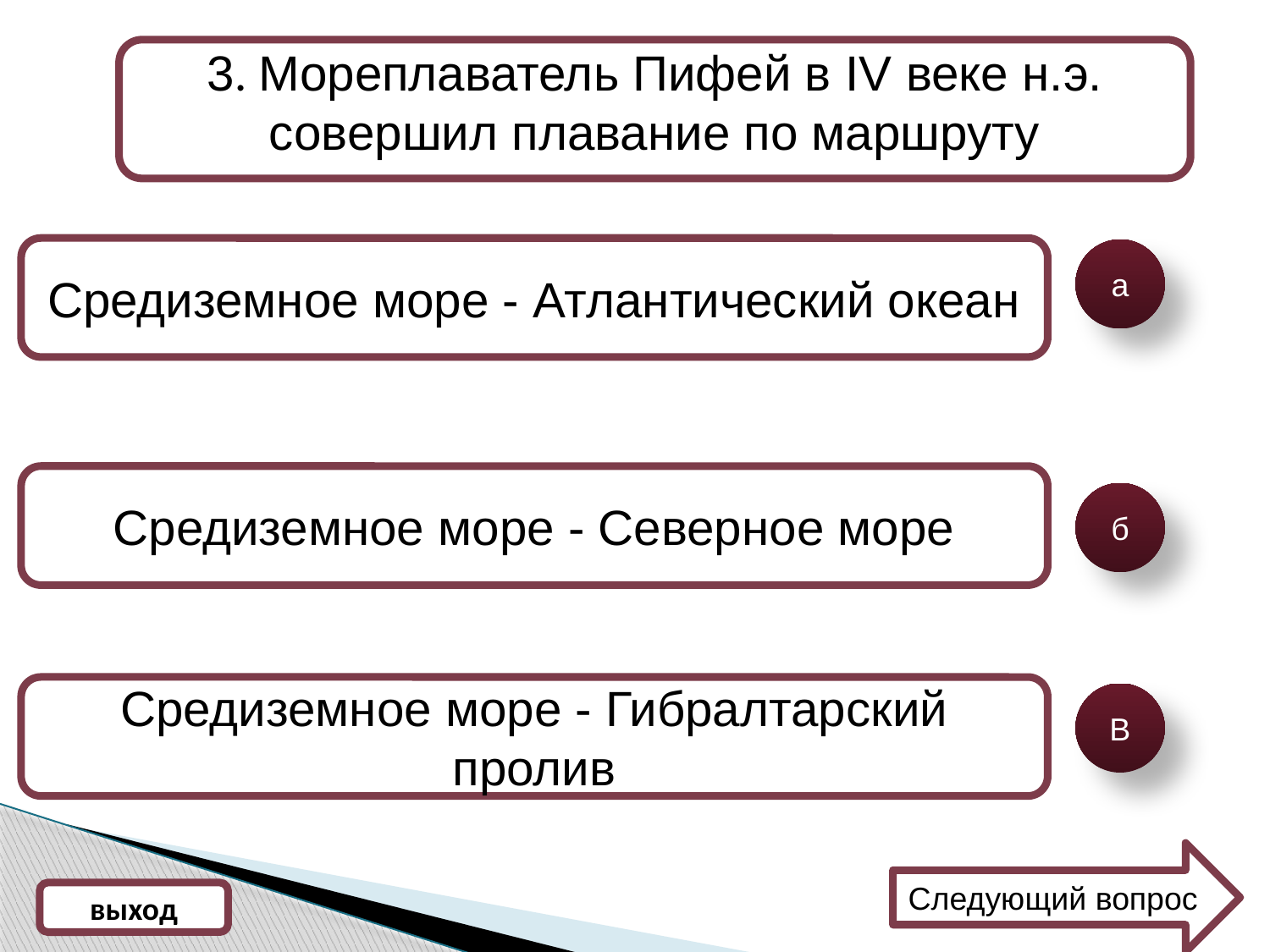

3. Мореплаватель Пифей в IV веке н.э. совершил плавание по маршруту

Средиземное море - Атлантический океан

а
Средиземное море - Северное море
б
Средиземное море - Гибралтарский пролив
В
Следующий вопрос
выход